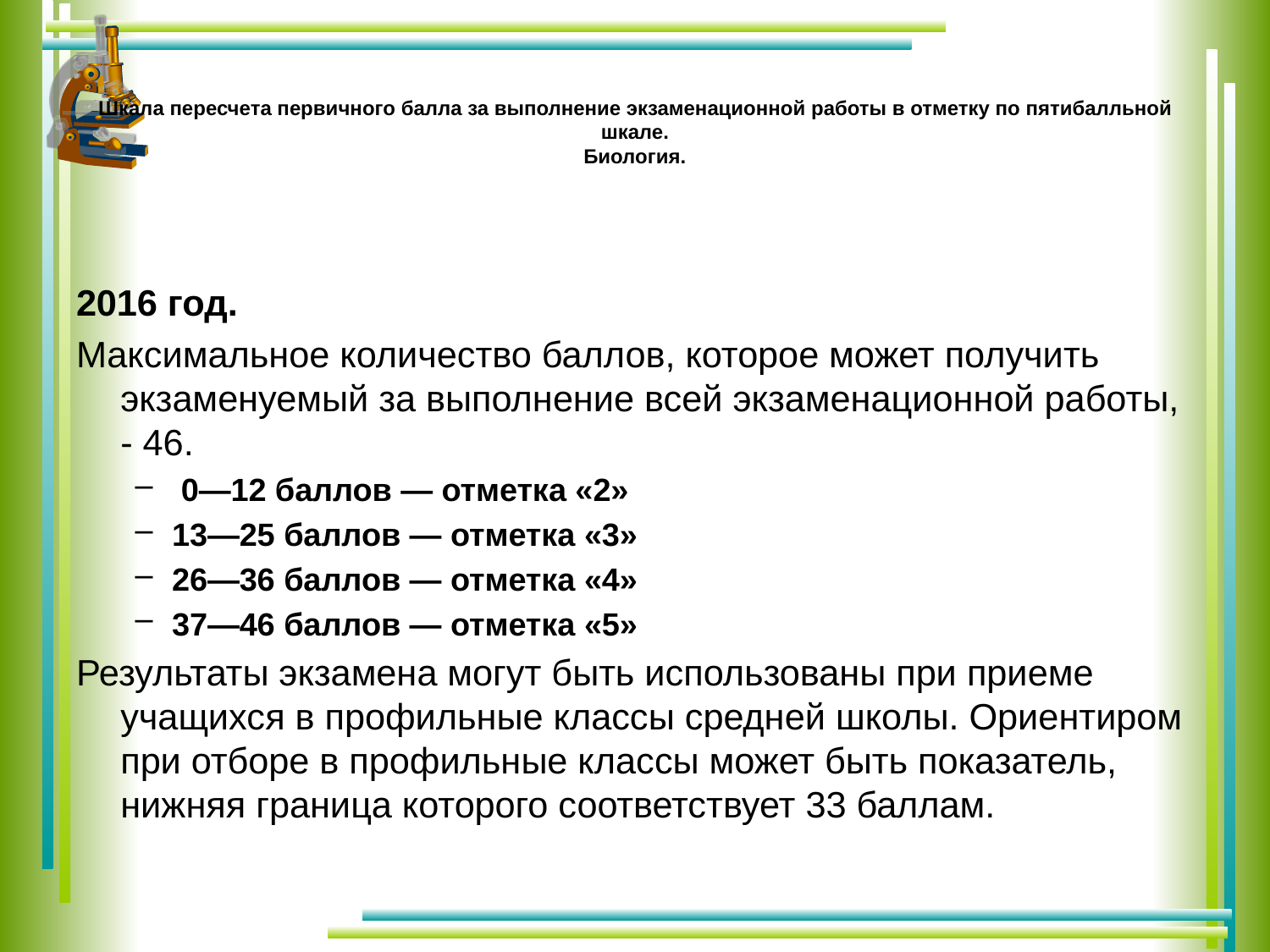

# Шкала пересчета первичного балла за выполнение экзаменационной работы в отметку по пятибалльной шкале. Биология.

2016 год.
Максимальное количество баллов, которое может получить экзаменуемый за выполнение всей экзаменационной работы, - 46.
 0—12 баллов — отметка «2»
13—25 баллов — отметка «3»
26—36 баллов — отметка «4»
37—46 баллов — отметка «5»
Результаты экзамена могут быть использованы при приеме учащихся в профильные классы средней школы. Ориентиром при отборе в профильные классы может быть показатель, нижняя граница которого соответствует 33 баллам.